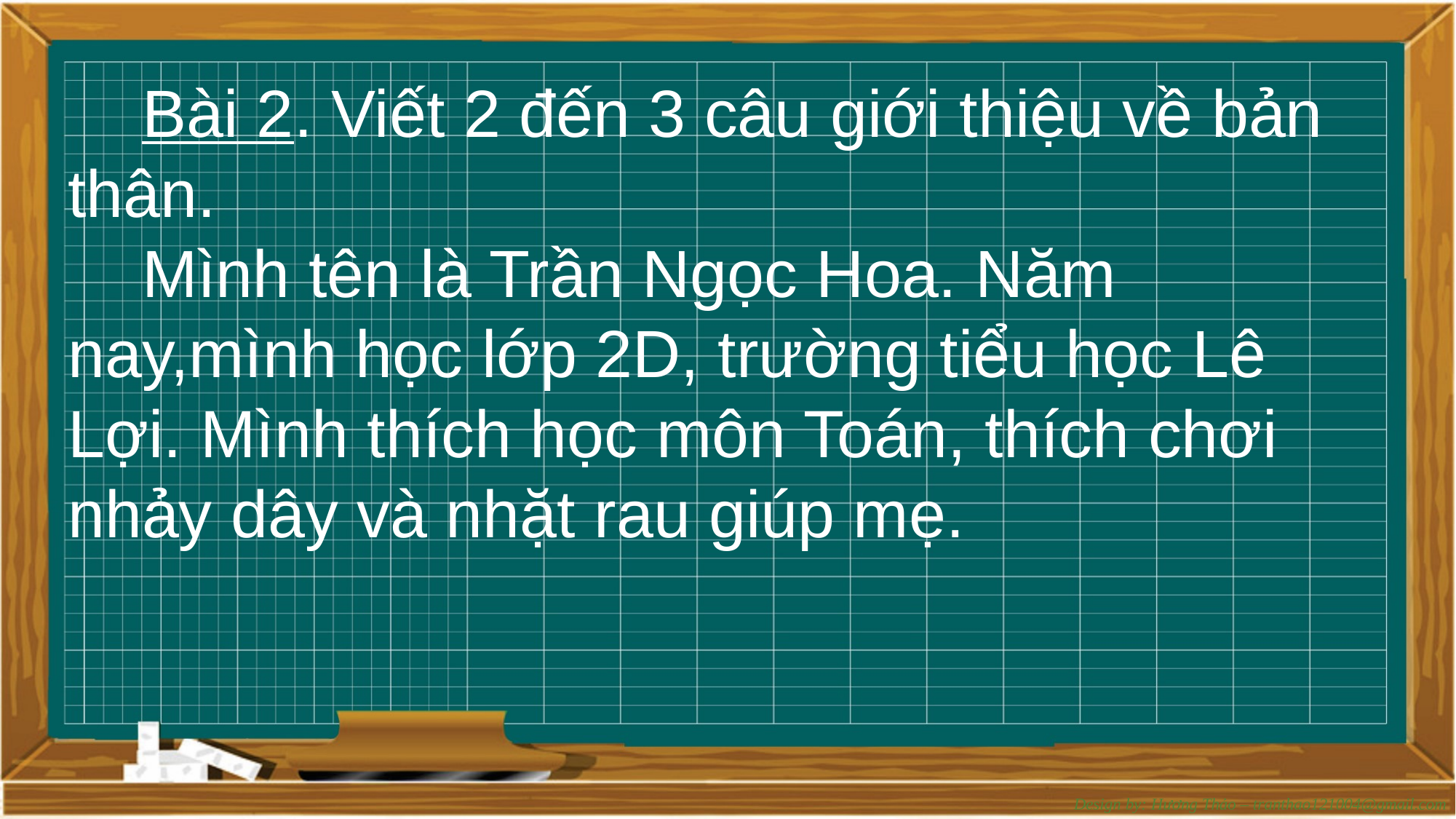

Bài 2. Viết 2 đến 3 câu giới thiệu về bản thân.
    Mình tên là Trần Ngọc Hoa. Năm nay,mình học lớp 2D, trường tiểu học Lê Lợi. Mình thích học môn Toán, thích chơi nhảy dây và nhặt rau giúp mẹ.
Design by: Hương Thảo – tranthao121004@gmail.com